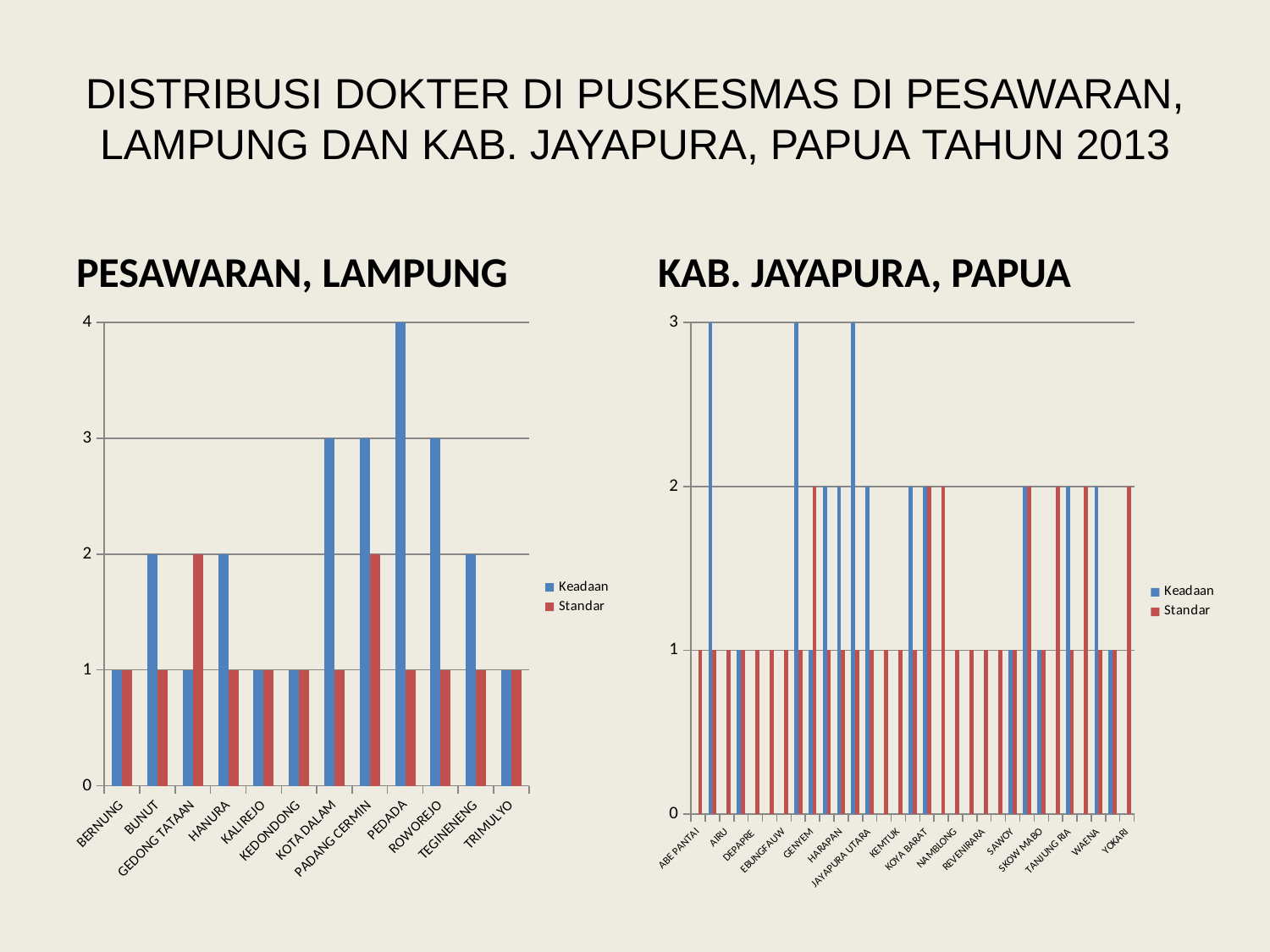

# DISTRIBUSI DOKTER DI PUSKESMAS DI PESAWARAN, LAMPUNG DAN KAB. JAYAPURA, PAPUA TAHUN 2013
PESAWARAN, LAMPUNG
KAB. JAYAPURA, PAPUA

### Chart

| Category | Keadaan | Standar |
|---|---|---|
| BERNUNG | 1.0 | 1.0 |
| BUNUT | 2.0 | 1.0 |
| GEDONG TATAAN | 1.0 | 2.0 |
| HANURA | 2.0 | 1.0 |
| KALIREJO | 1.0 | 1.0 |
| KEDONDONG | 1.0 | 1.0 |
| KOTA DALAM | 3.0 | 1.0 |
| PADANG CERMIN | 3.0 | 2.0 |
| PEDADA | 4.0 | 1.0 |
| ROWOREJO | 3.0 | 1.0 |
| TEGINENENG | 2.0 | 1.0 |
| TRIMULYO | 1.0 | 1.0 |

### Chart

| Category | Keadaan | Standar |
|---|---|---|
| ABE PANTAI | 0.0 | 1.0 |
| ABEPURA | 3.0 | 1.0 |
| AIRU | 0.0 | 1.0 |
| DEMTA | 1.0 | 1.0 |
| DEPAPRE  | 0.0 | 1.0 |
| DOSAY | 0.0 | 1.0 |
| EBUNGFAUW | 0.0 | 1.0 |
| ELLY UYO | 3.0 | 1.0 |
| GENYEM | 1.0 | 2.0 |
| HAMADI | 2.0 | 1.0 |
| HARAPAN | 2.0 | 1.0 |
| IMBI | 3.0 | 1.0 |
| JAYAPURA UTARA | 2.0 | 1.0 |
| KANDA | 0.0 | 1.0 |
| KEMTUK | 0.0 | 1.0 |
| KOTARAJA | 2.0 | 1.0 |
| KOYA BARAT | 2.0 | 2.0 |
| LEREH | 0.0 | 2.0 |
| NAMBLONG | 0.0 | 1.0 |
| NIMBOKRANG | 0.0 | 1.0 |
| REVENIRARA | 0.0 | 1.0 |
| SADUYAP | 0.0 | 1.0 |
| SAWOY | 1.0 | 1.0 |
| SENTANI KOTA | 2.0 | 2.0 |
| SKOW MABO | 1.0 | 1.0 |
| TAJA/YAPSI | 0.0 | 2.0 |
| TANJUNG RIA | 2.0 | 1.0 |
| UNURUM GUAY | 0.0 | 2.0 |
| WAENA | 2.0 | 1.0 |
| YOKA | 1.0 | 1.0 |
| YOKARI | 0.0 | 2.0 |